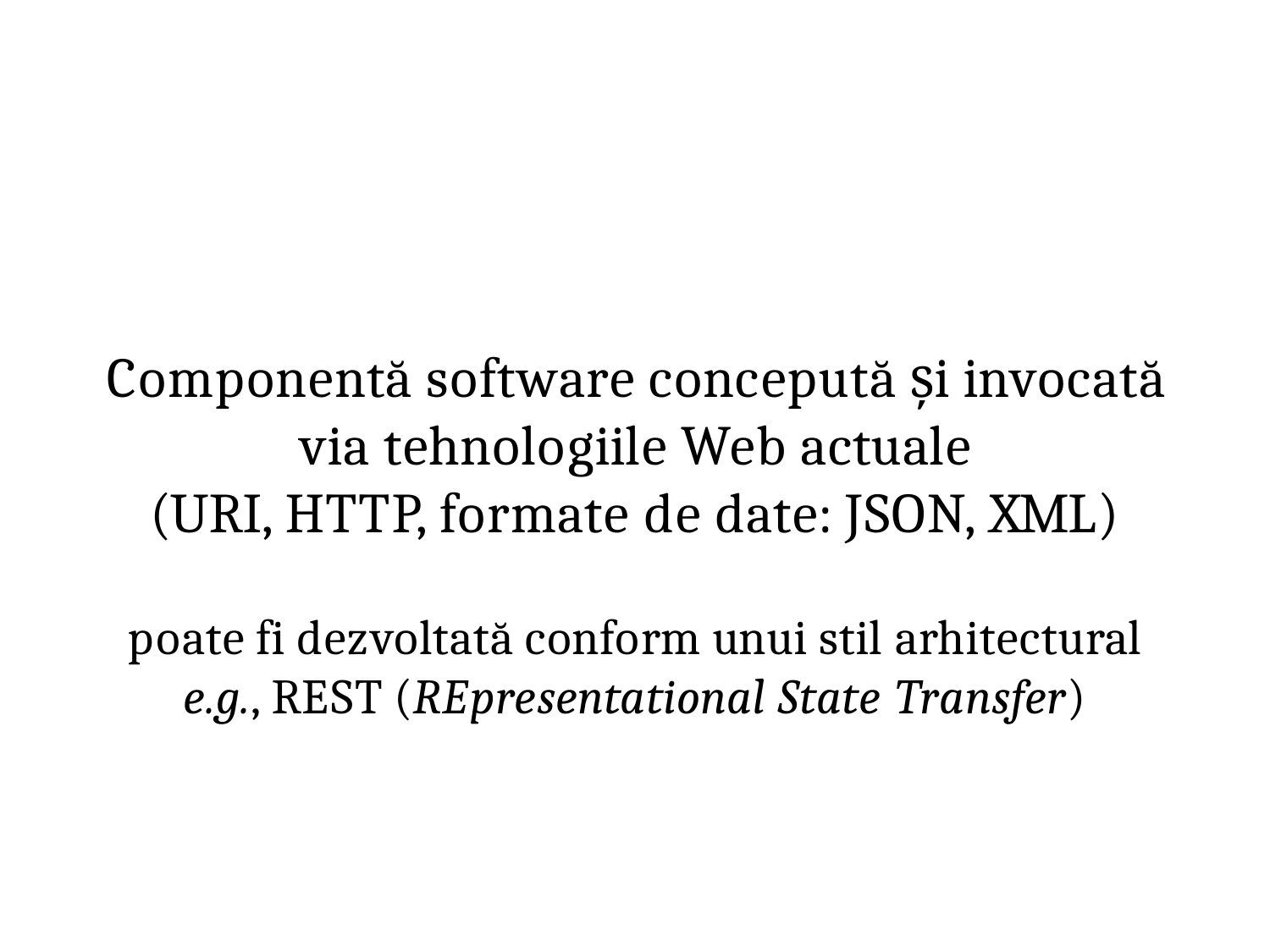

# Componentă software concepută și invocată
via tehnologiile Web actuale
(URI, HTTP, formate de date: JSON, XML)

poate fi dezvoltată conform unui stil arhitectural
e.g., REST (REpresentational State Transfer)